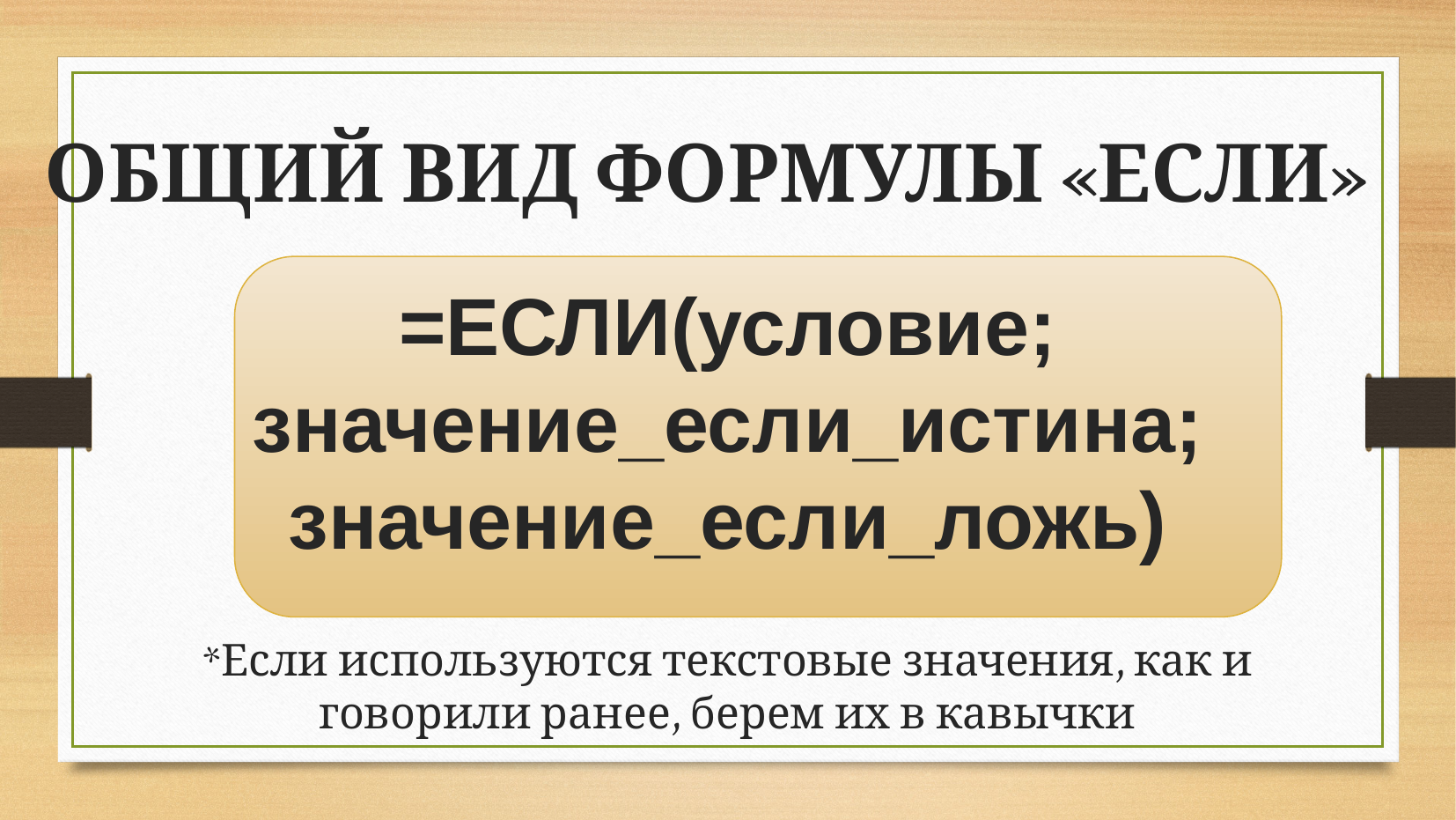

ОБЩИЙ ВИД ФОРМУЛЫ «ЕСЛИ»

=ЕСЛИ(условие; значение_если_истина; значение_если_ложь)
*Если используются текстовые значения, как и говорили ранее, берем их в кавычки